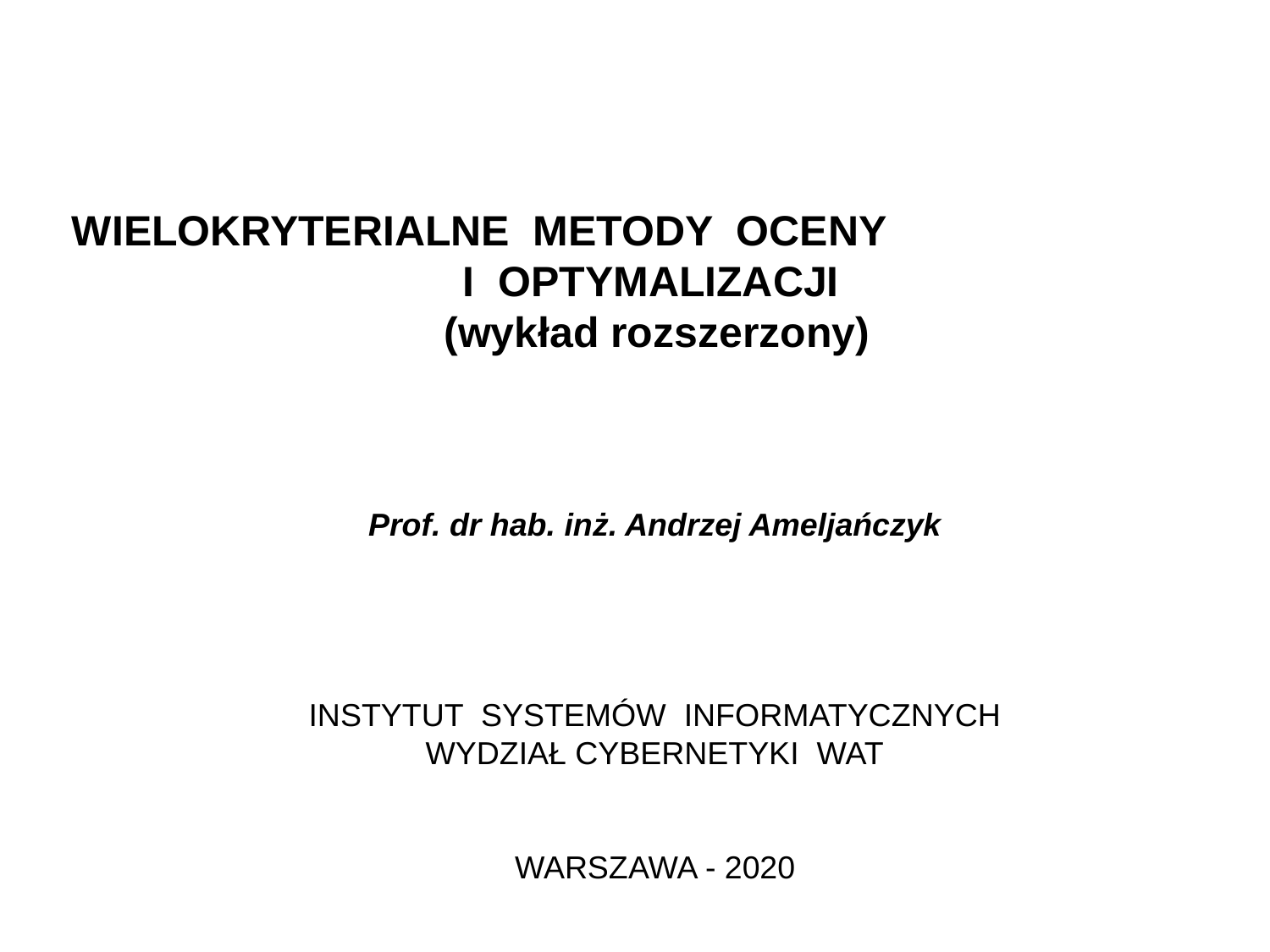

WIELOKRYTERIALNE  METODY  OCENY                              I  OPTYMALIZACJI
 (wykład rozszerzony)
PODSTAWY OPTYMALIZACJI
WIELOKRYTERIALNEJ
(wykład  rozszerzony)

Prof. dr hab. inż. Andrzej Ameljańczyk

INSTYTUT  SYSTEMÓW  INFORMATYCZNYCH
WYDZIAŁ CYBERNETYKI  WAT

WARSZAWA - 2020